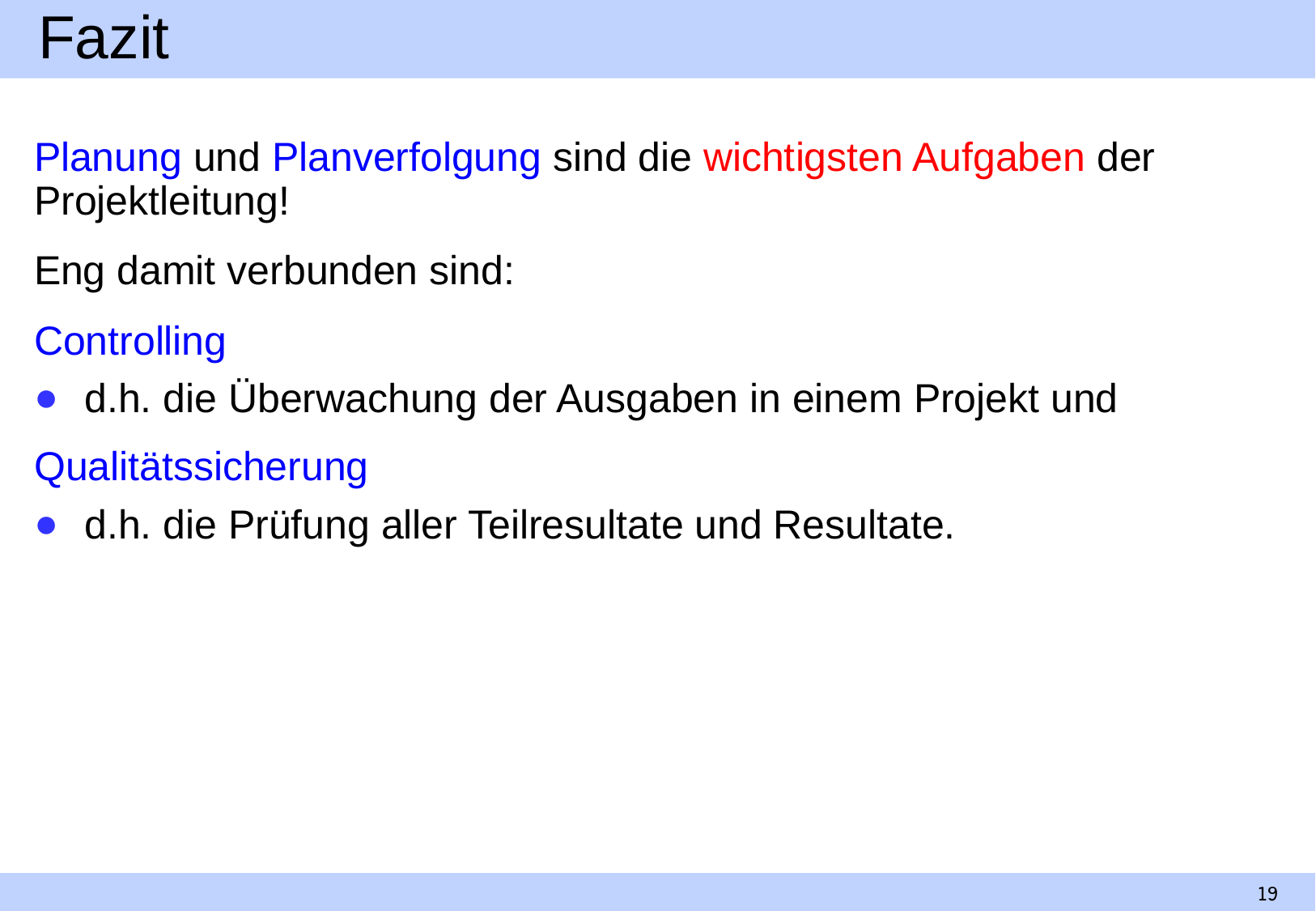

# Fazit
Planung und Planverfolgung sind die wichtigsten Aufgaben der Projektleitung!
Eng damit verbunden sind:
Controlling
d.h. die Überwachung der Ausgaben in einem Projekt und
Qualitätssicherung
d.h. die Prüfung aller Teilresultate und Resultate.

19